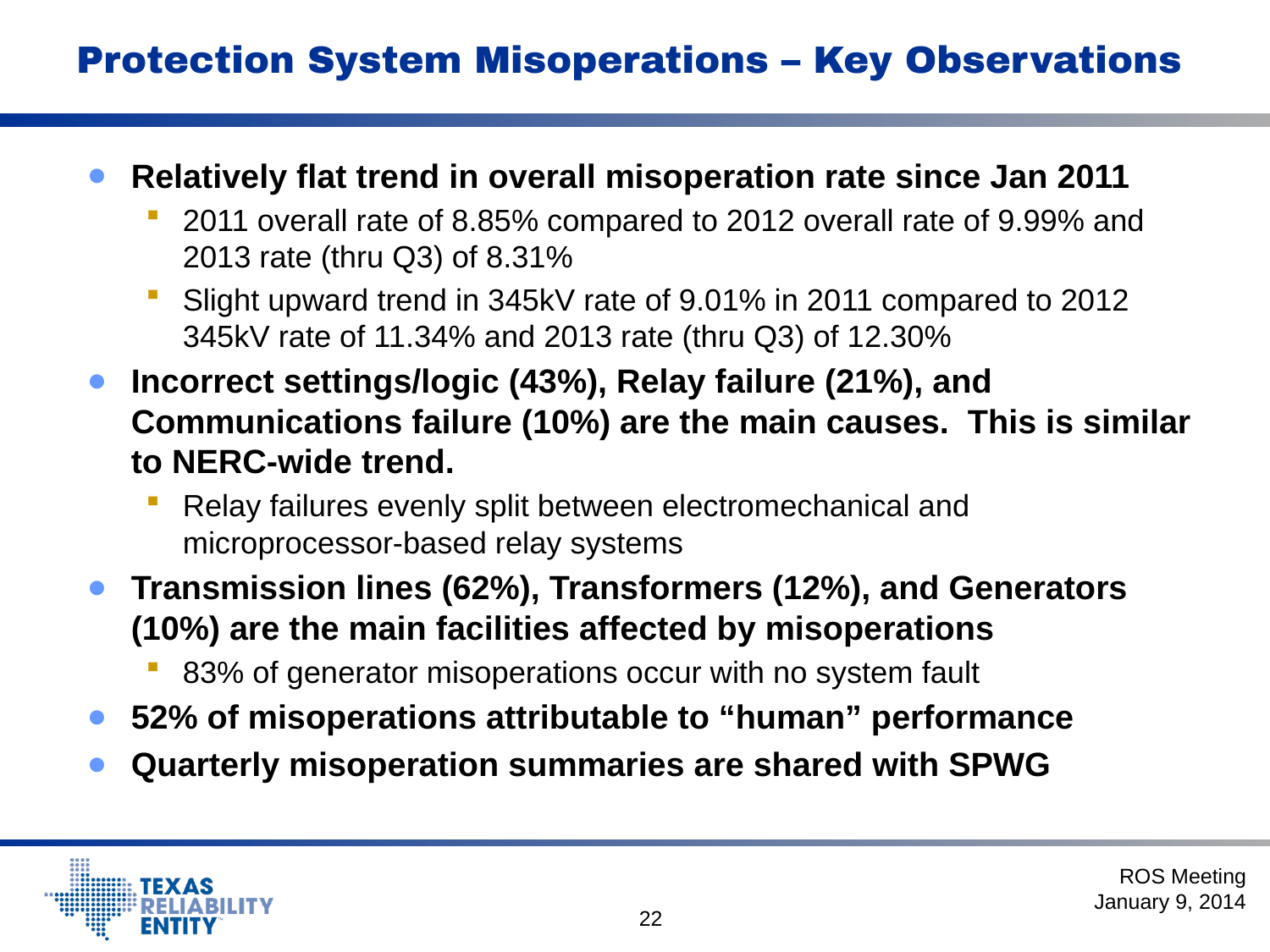

# Protection System Misoperations – Key Observations
Relatively flat trend in overall misoperation rate since Jan 2011
2011 overall rate of 8.85% compared to 2012 overall rate of 9.99% and 2013 rate (thru Q3) of 8.31%
Slight upward trend in 345kV rate of 9.01% in 2011 compared to 2012 345kV rate of 11.34% and 2013 rate (thru Q3) of 12.30%
Incorrect settings/logic (43%), Relay failure (21%), and Communications failure (10%) are the main causes.  This is similar to NERC-wide trend.
Relay failures evenly split between electromechanical and microprocessor-based relay systems
Transmission lines (62%), Transformers (12%), and Generators (10%) are the main facilities affected by misoperations
83% of generator misoperations occur with no system fault
52% of misoperations attributable to “human” performance
Quarterly misoperation summaries are shared with SPWG
ROS Meeting
January 9, 2014